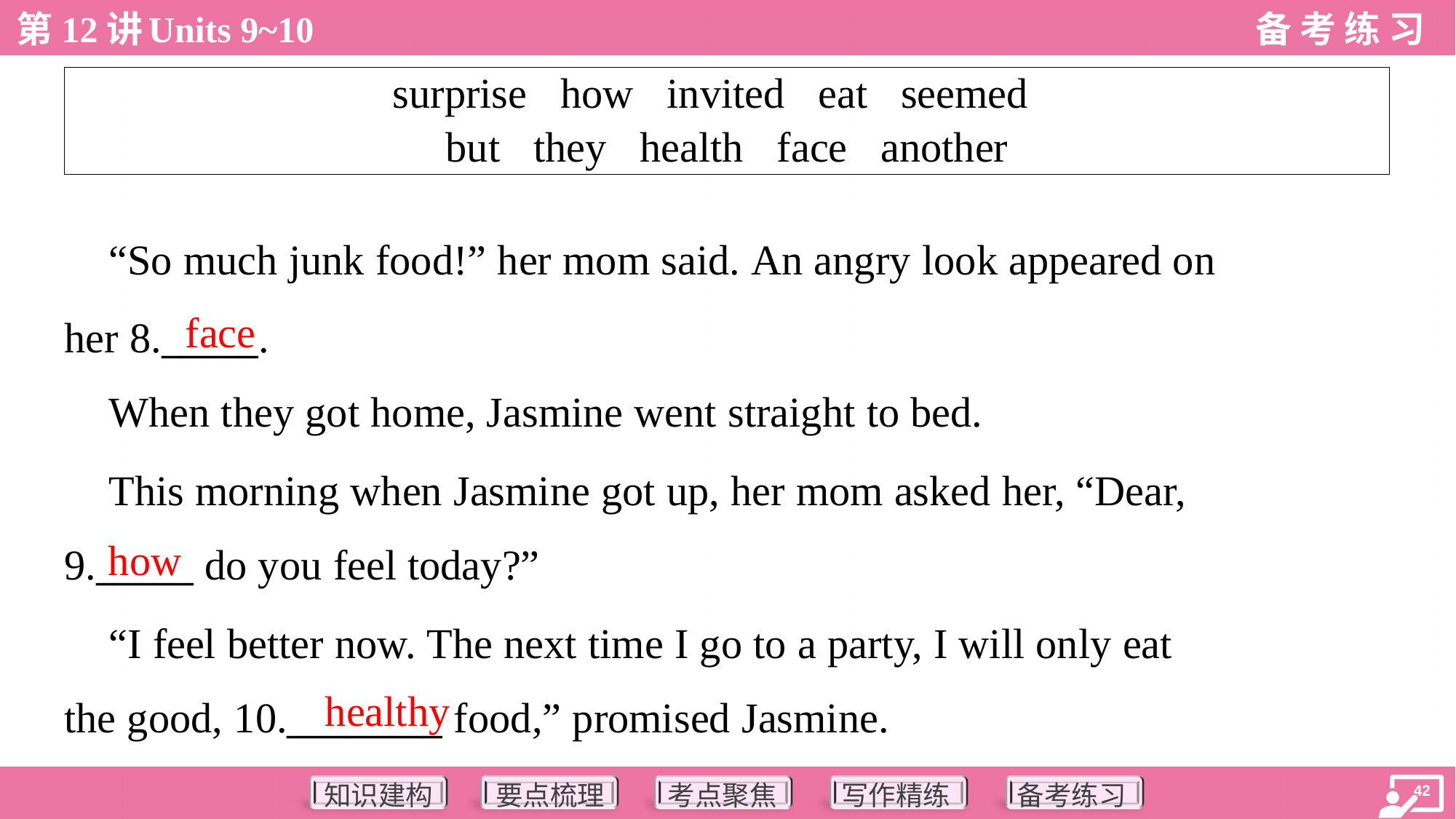

| surprise how invited eat seemed but they health face another |
| --- |
    “So much junk food!” her mom said. An angry look appeared on
her 8._____.
    When they got home, Jasmine went straight to bed.
face
    This morning when Jasmine got up, her mom asked her, “Dear,
9._____ do you feel today?”
how
    “I feel better now. The next time I go to a party, I will only eat
the good, 10.________ food,” promised Jasmine.
healthy